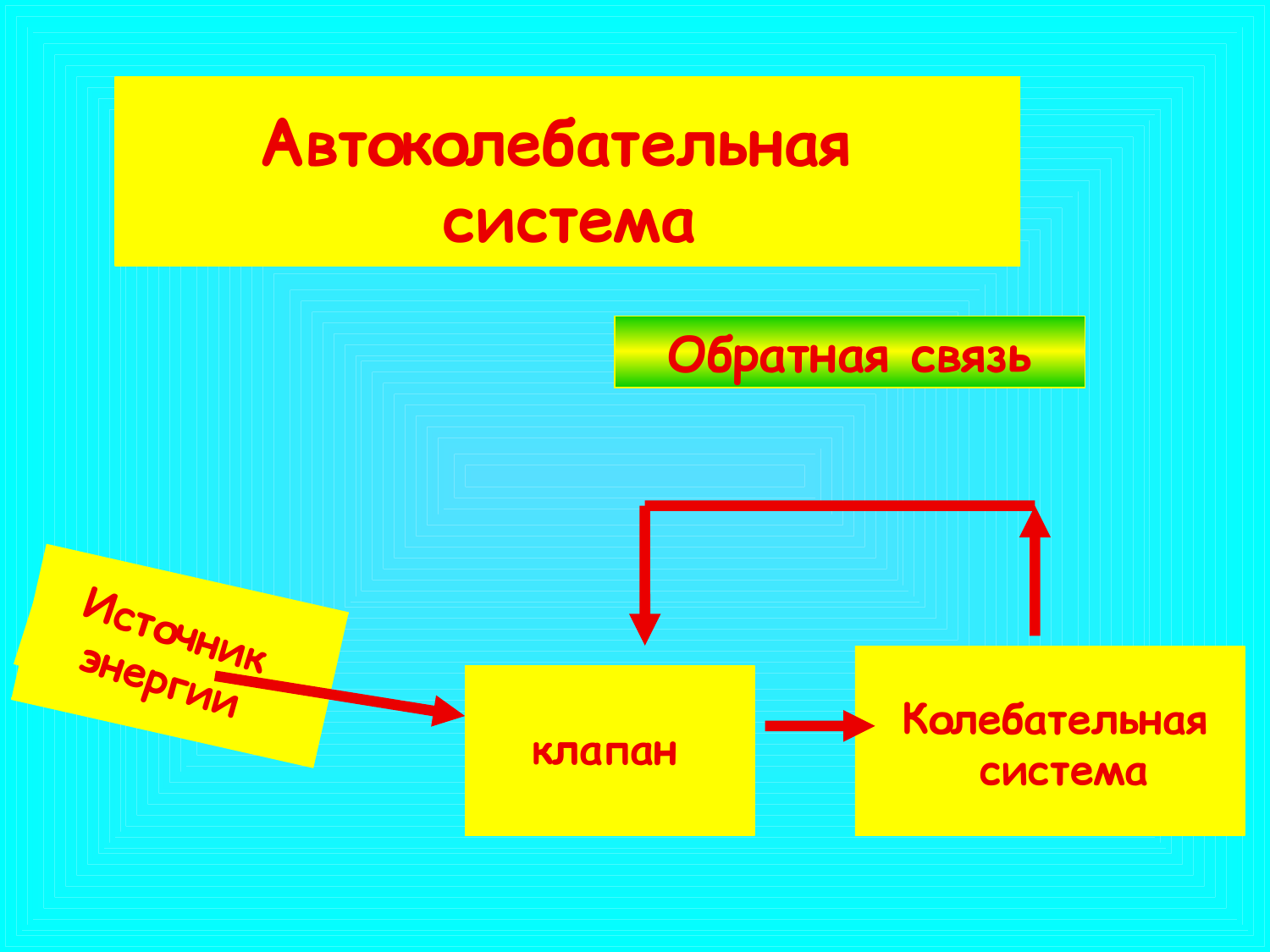

Автоколебательная  система
Обратная связь

Источник энергии

Колебательная  система

клапан